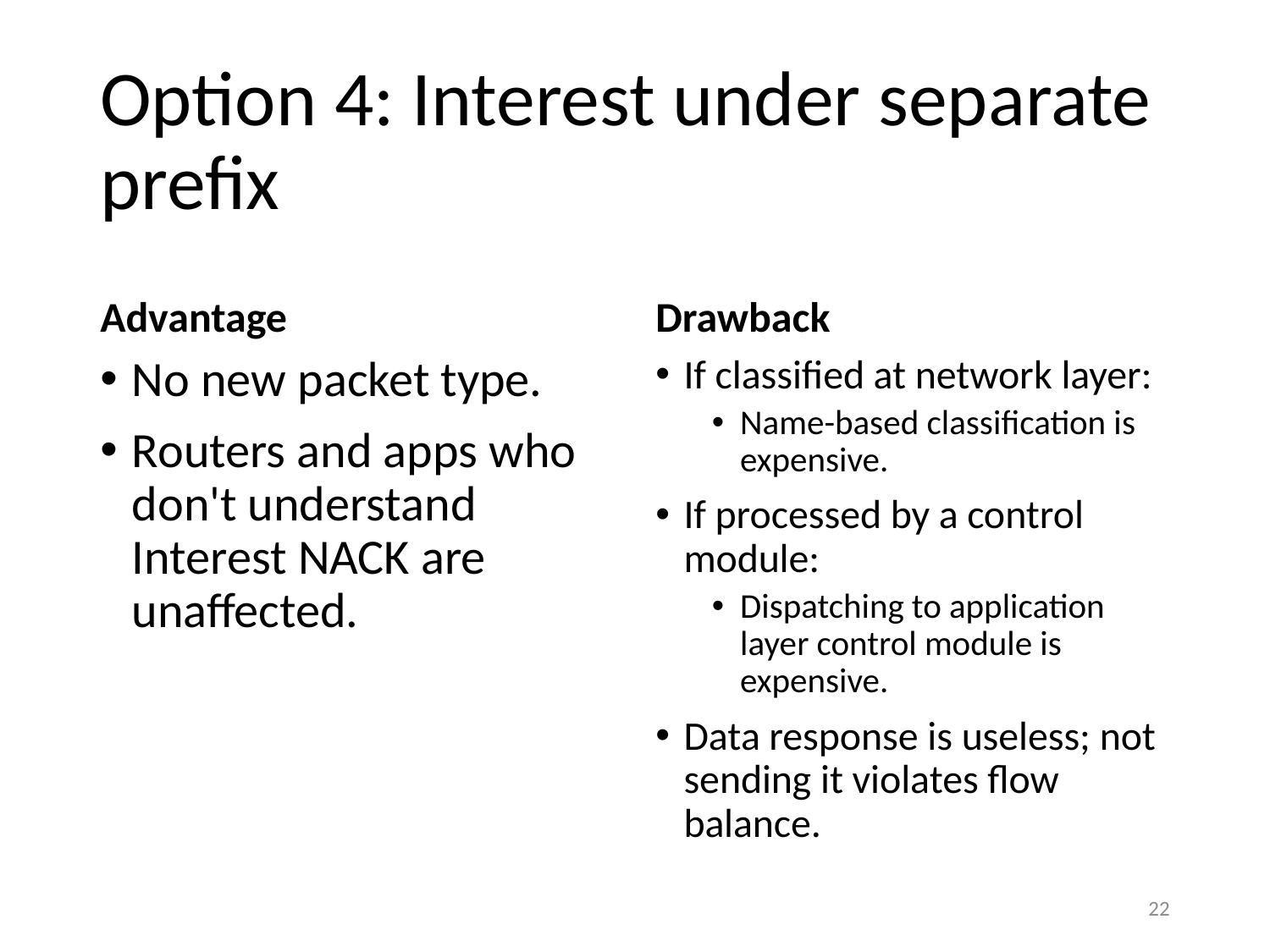

# Option 4: Interest under separate prefix
Advantage
Drawback
No new packet type.
Routers and apps who don't understand Interest NACK are unaffected.
If classified at network layer:
Name-based classification is expensive.
If processed by a control module:
Dispatching to application layer control module is expensive.
Data response is useless; not sending it violates flow balance.
22